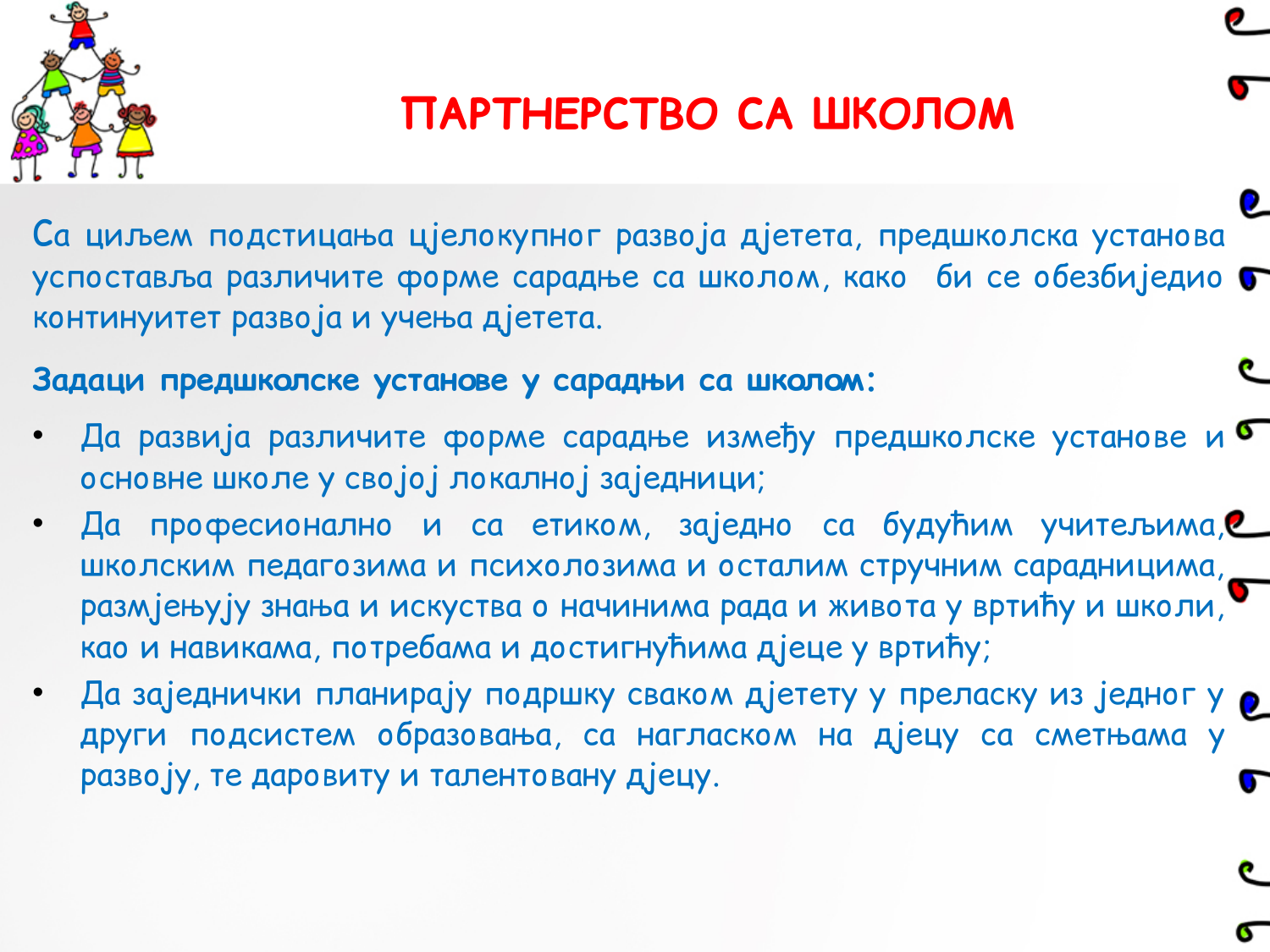

# ПАРТНЕРСТВО СА ШКОЛОМ
Са циљем подстицања цјелокупног развоја дјетета, предшколска установа успоставља различите форме сарадње са школом, како  би се обезбиједио континуитет развоја и учења дјетета.
Задаци предшколске установе у сарадњи са школом:
Да развија различите форме сарадње између предшколске установе и основне школе у својој локалној заједници;
Да професионално и са етиком, заједно са будућим учитељима, школским педагозима и психолозима и осталим стручним сарадницима, размјењују знања и искуства о начинима рада и живота у вртићу и школи, као и навикама, потребама и достигнућима дјеце у вртићу;
Да заједнички планирају подршку сваком дјетету у преласку из једног у други подсистем образовања, са нагласком на дјецу са сметњама у развоју, те даровиту и талентовану дјецу.